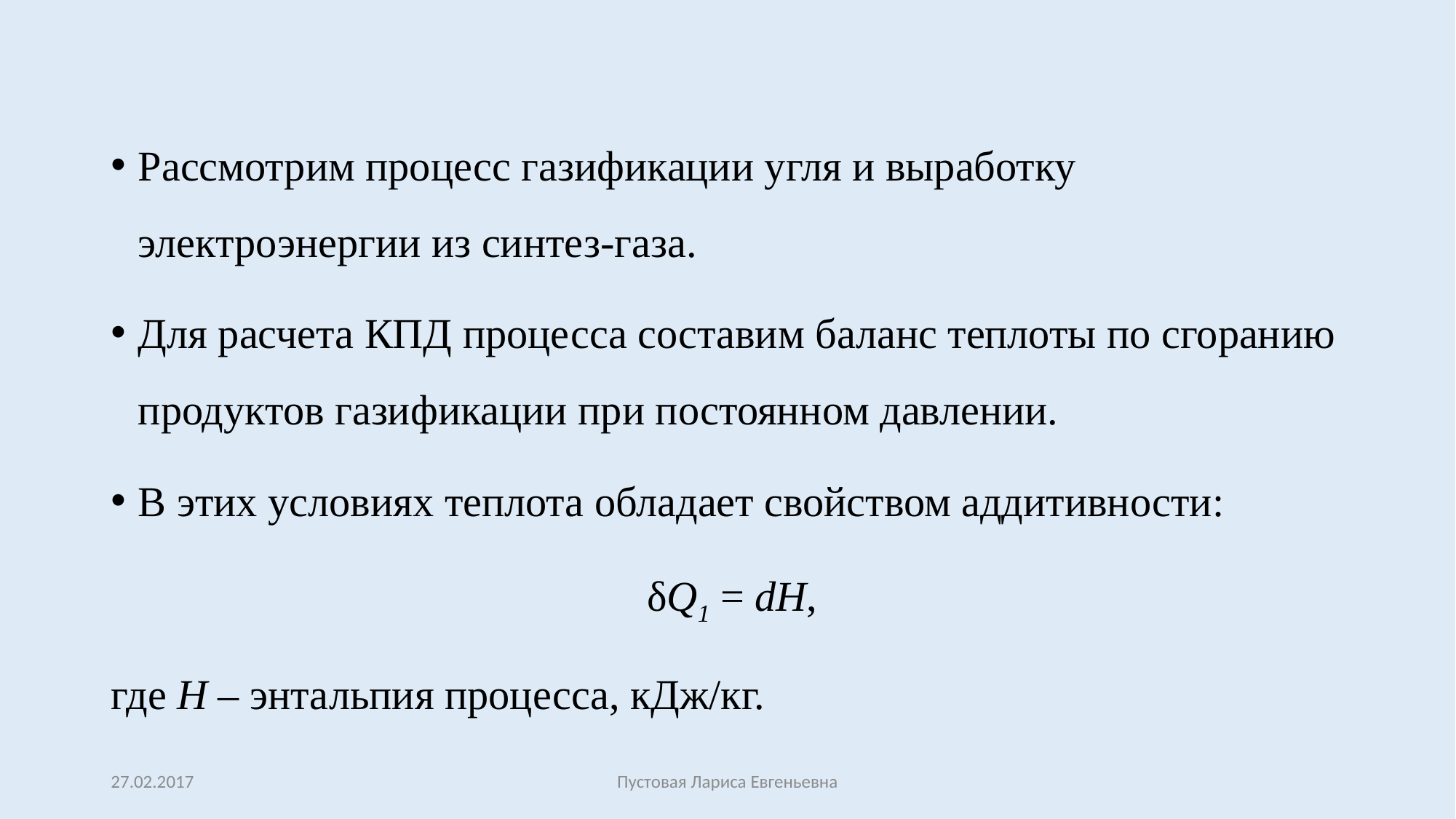

Рассмотрим процесс газификации угля и выработку электроэнергии из синтез-газа.
Для расчета КПД процесса составим баланс теплоты по сгоранию продуктов газификации при постоянном давлении.
В этих условиях теплота обладает свойством аддитивности:
δQ1 = dH,
где Н – энтальпия процесса, кДж/кг.

27.02.2017
Пустовая Лариса Евгеньевна